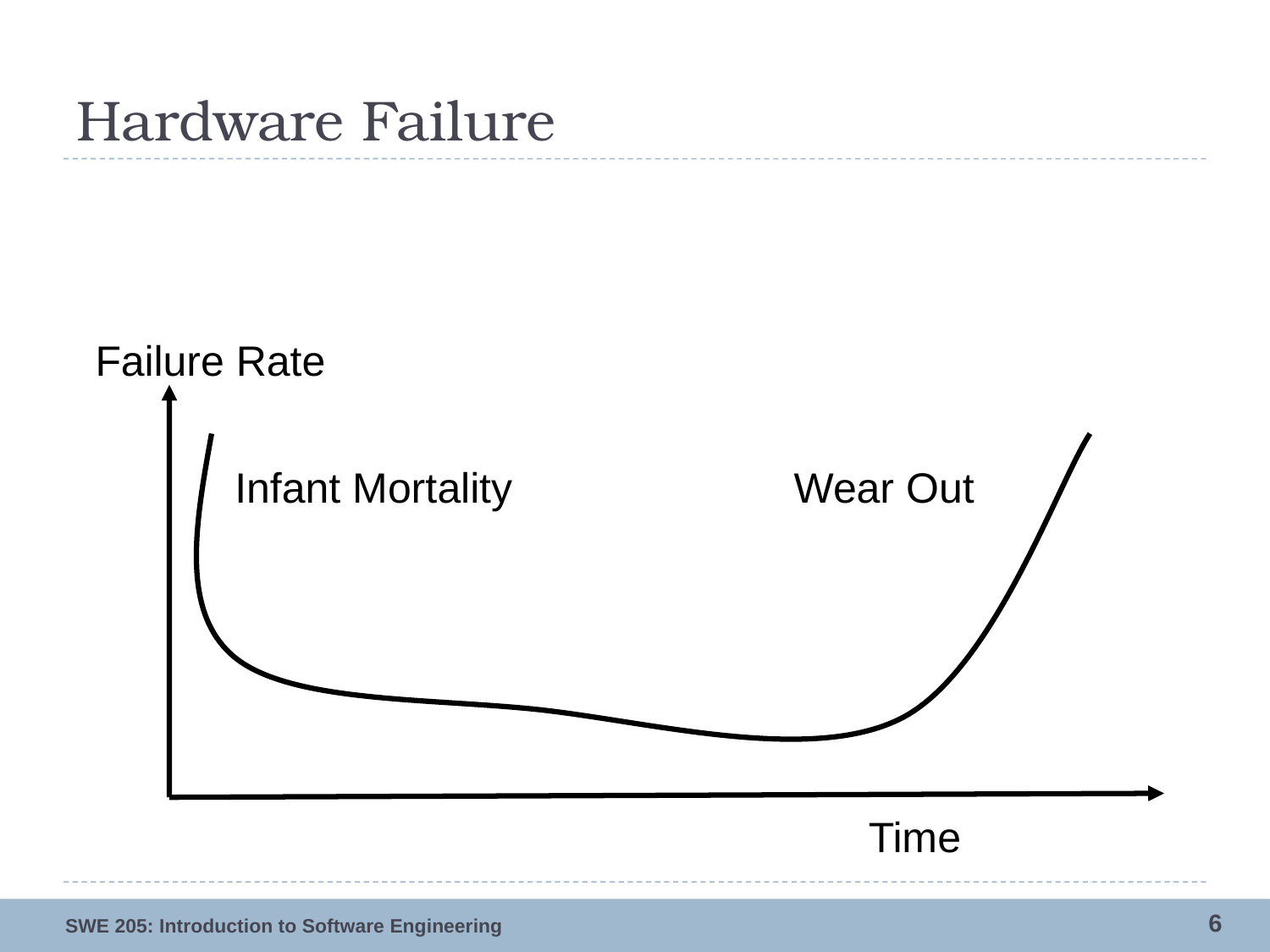

# Hardware Failure
Failure Rate

Infant Mortality
Wear Out

Time
6